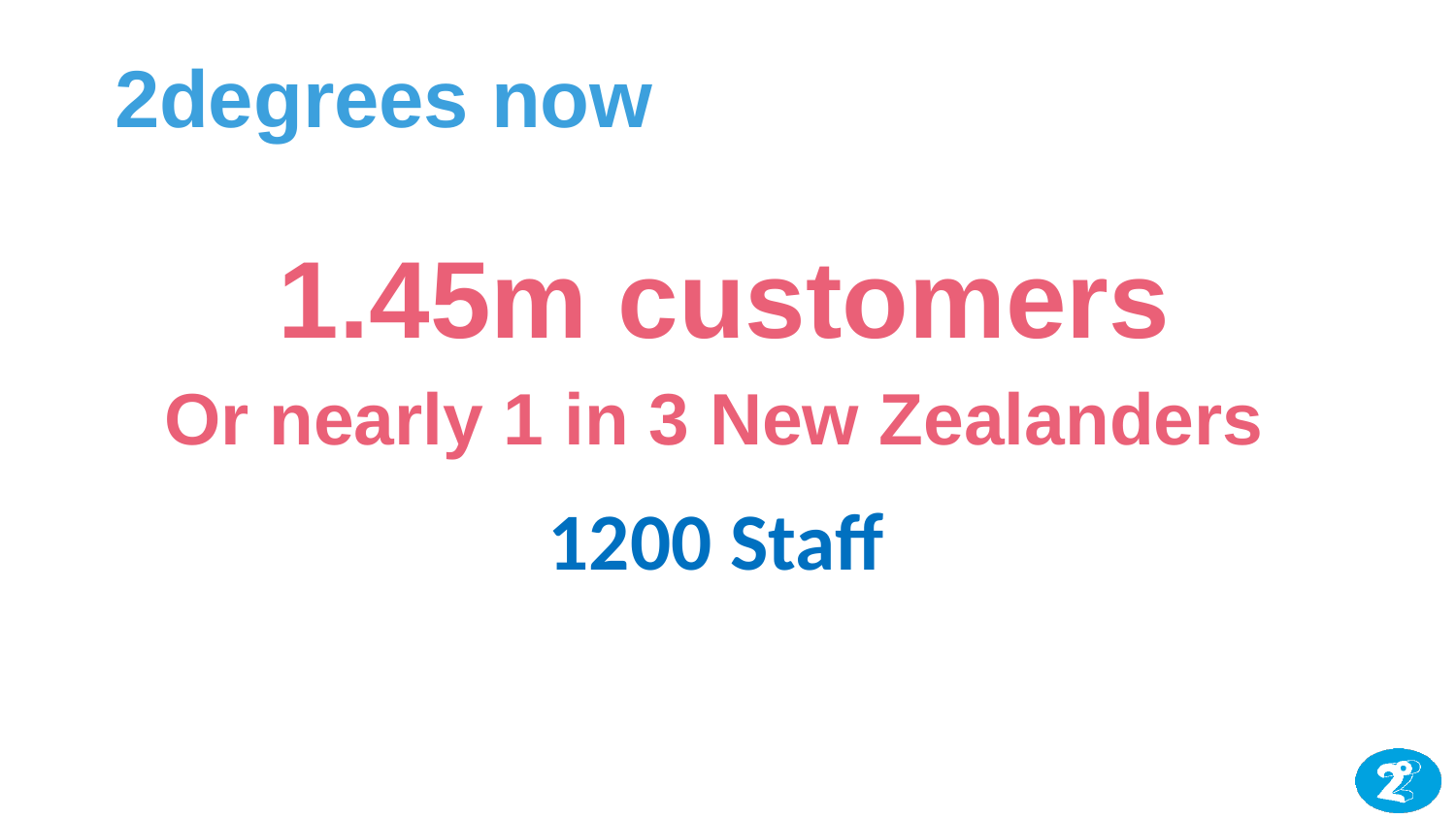

# 2degrees now
1.45m customers
Or nearly 1 in 3 New Zealanders
1200 Staff